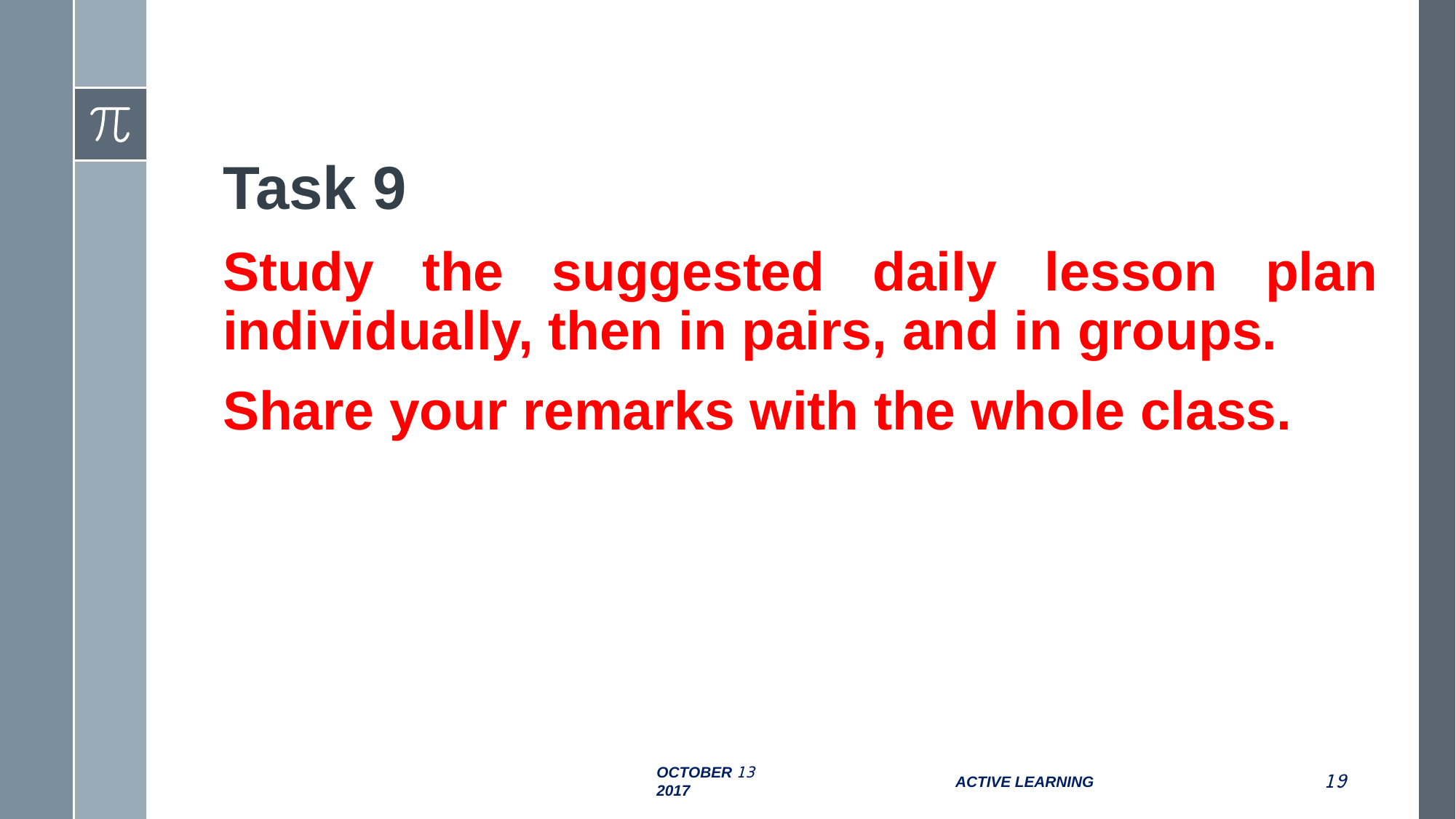

Task 9
Study the suggested daily lesson plan individually, then in pairs, and in groups.
Share your remarks with the whole class.
Active Learning
19
13 October 2017